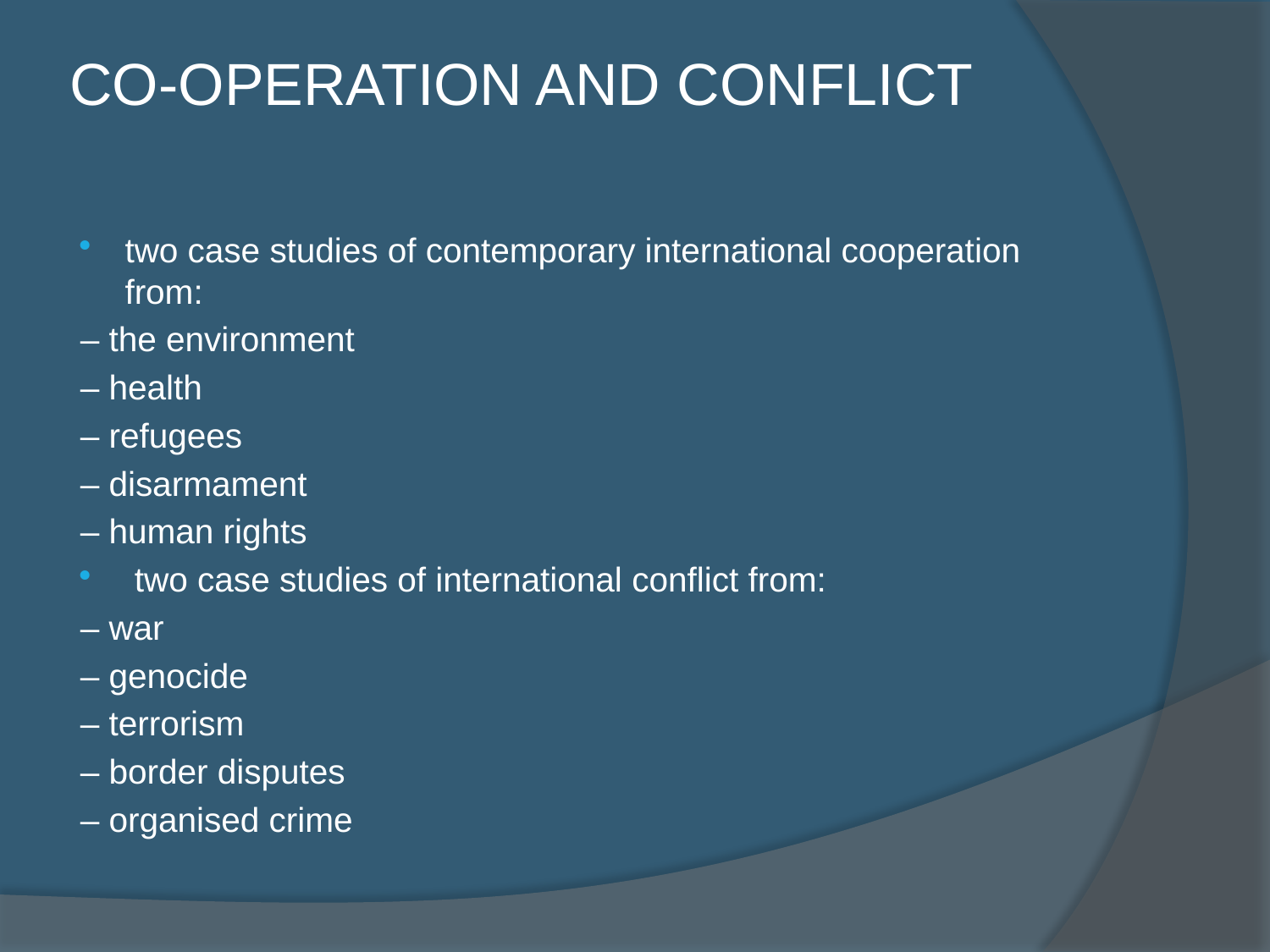

# CO-OPERATION AND CONFLICT
two case studies of contemporary international cooperation from:
– the environment
– health
– refugees
– disarmament
– human rights
 two case studies of international conflict from:
– war
– genocide
– terrorism
– border disputes
– organised crime